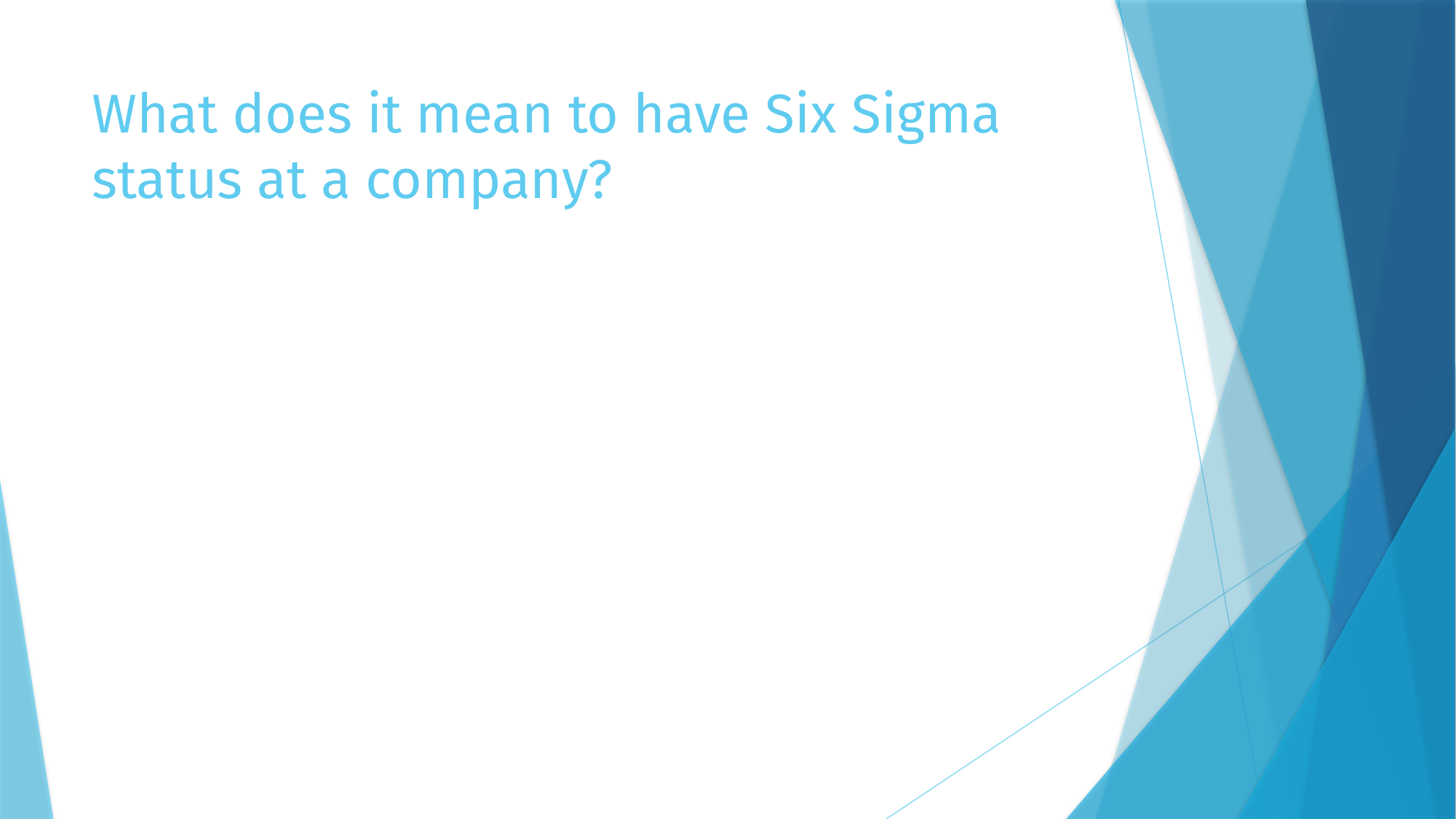

# What does it mean to have Six Sigma status at a company?